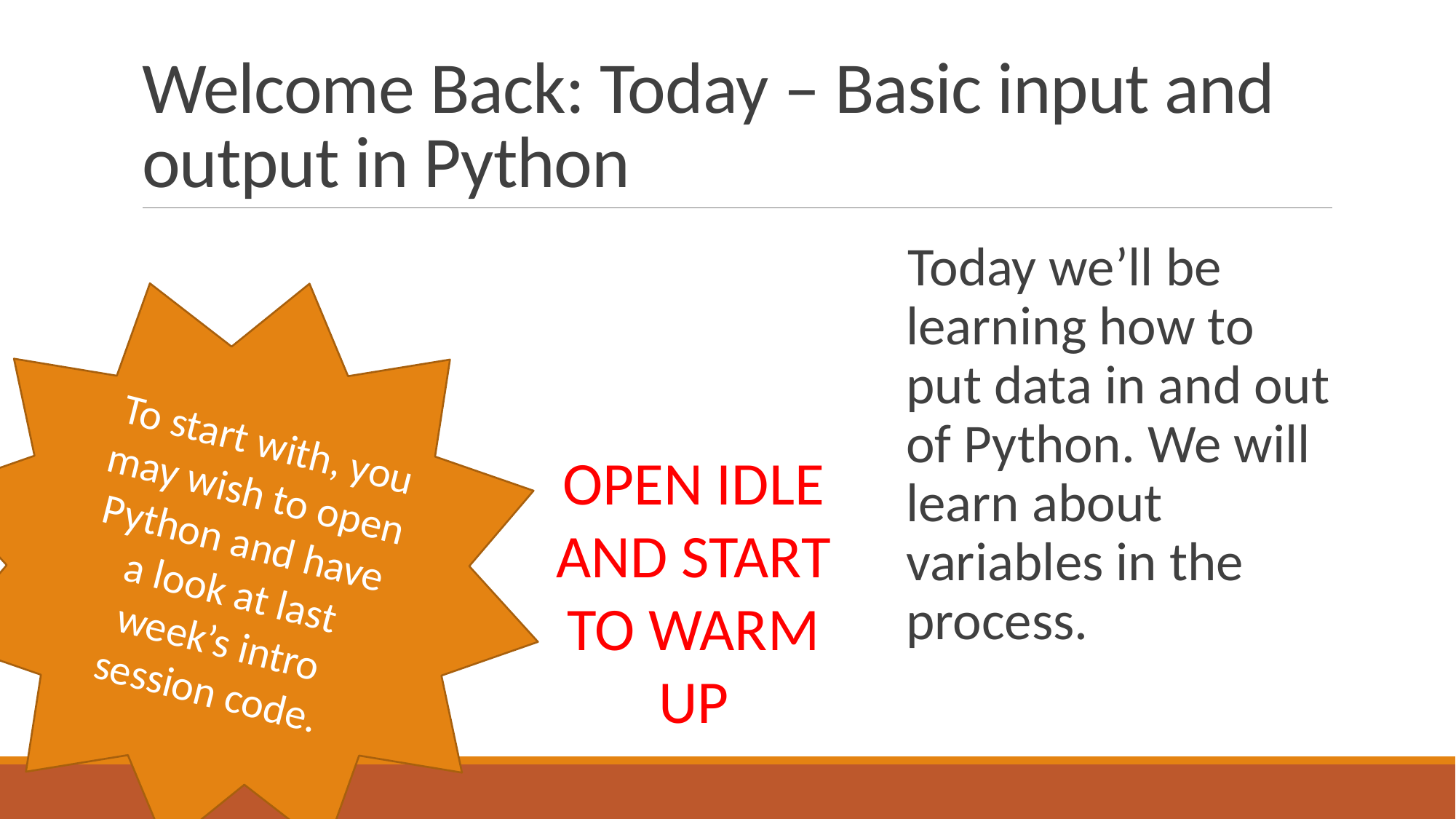

# Welcome Back: Today – Basic input and output in Python
Today we’ll be learning how to put data in and out of Python. We will learn about variables in the process.

To start with, you may wish to open Python and have a look at last week’s intro session code.
OPEN IDLE AND START TO WARM UP